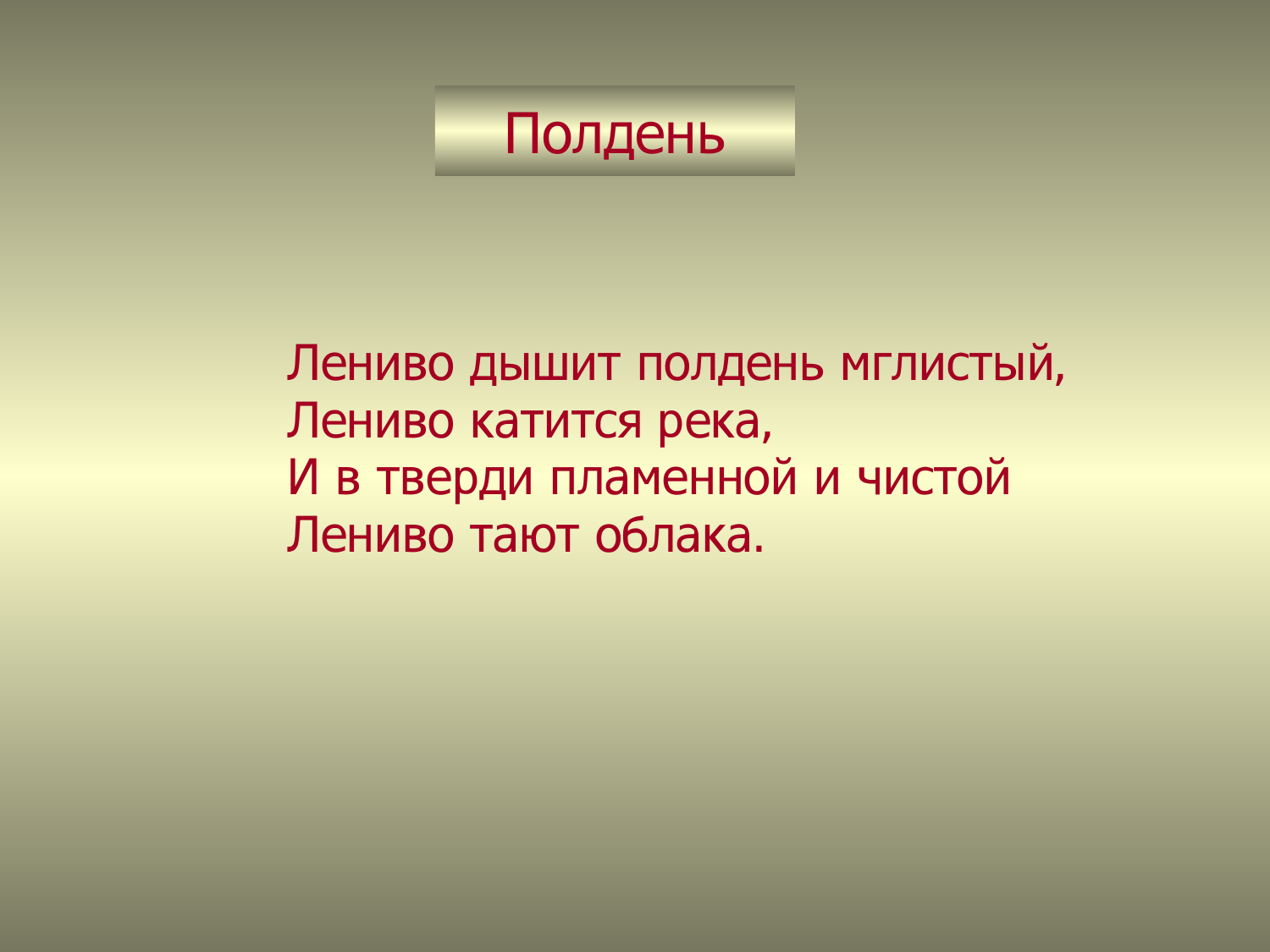

# Полдень
Лениво дышит полдень мглистый,
Лениво катится река,
И в тверди пламенной и чистой
Лениво тают облака.